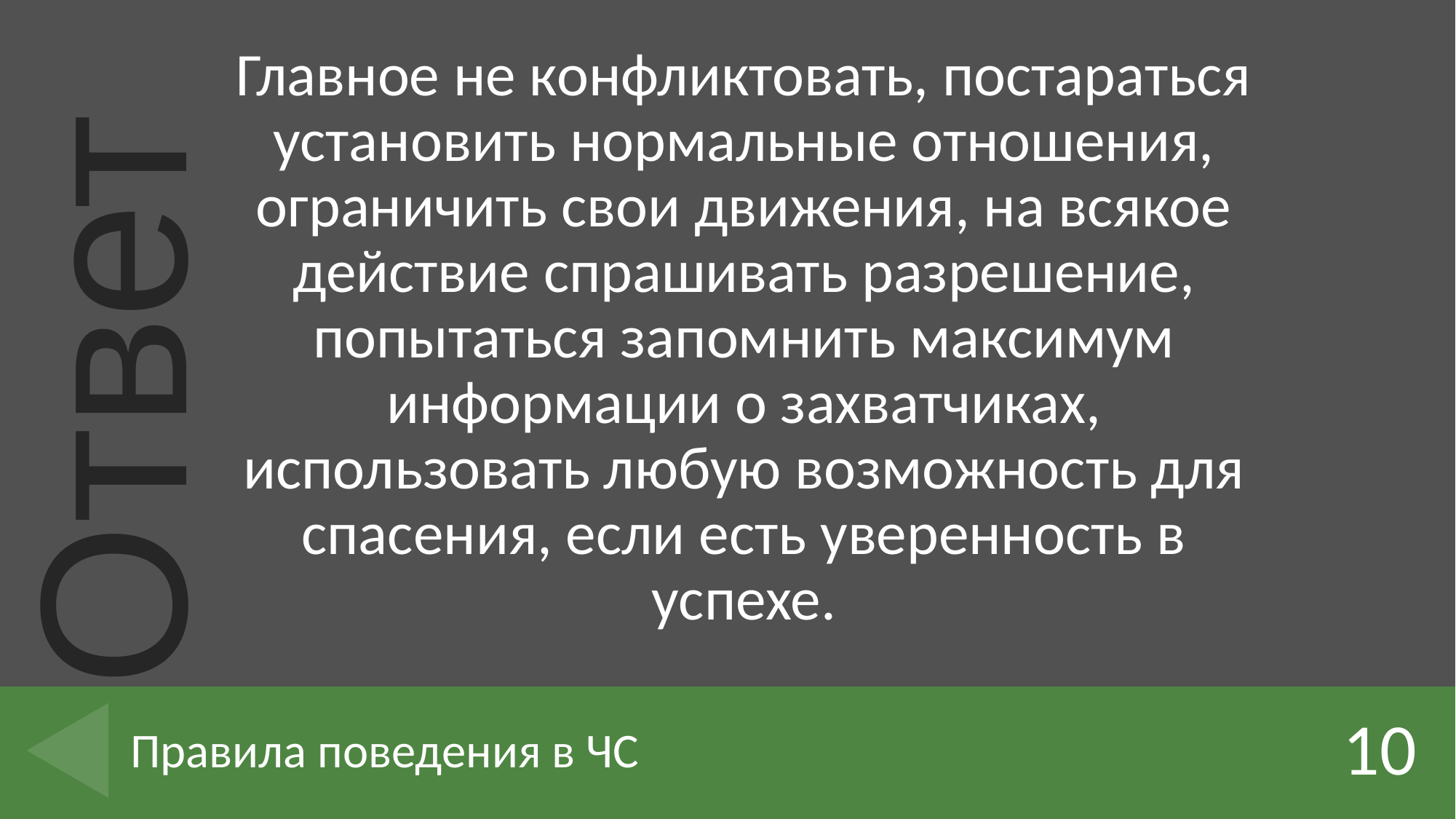

Главное не конфликтовать, постараться установить нормальные отношения, ограничить свои движения, на всякое действие спрашивать разрешение, попытаться запомнить максимум информации о захватчиках, использовать любую возможность для спасения, если есть уверенность в успехе.
10
# Правила поведения в ЧС